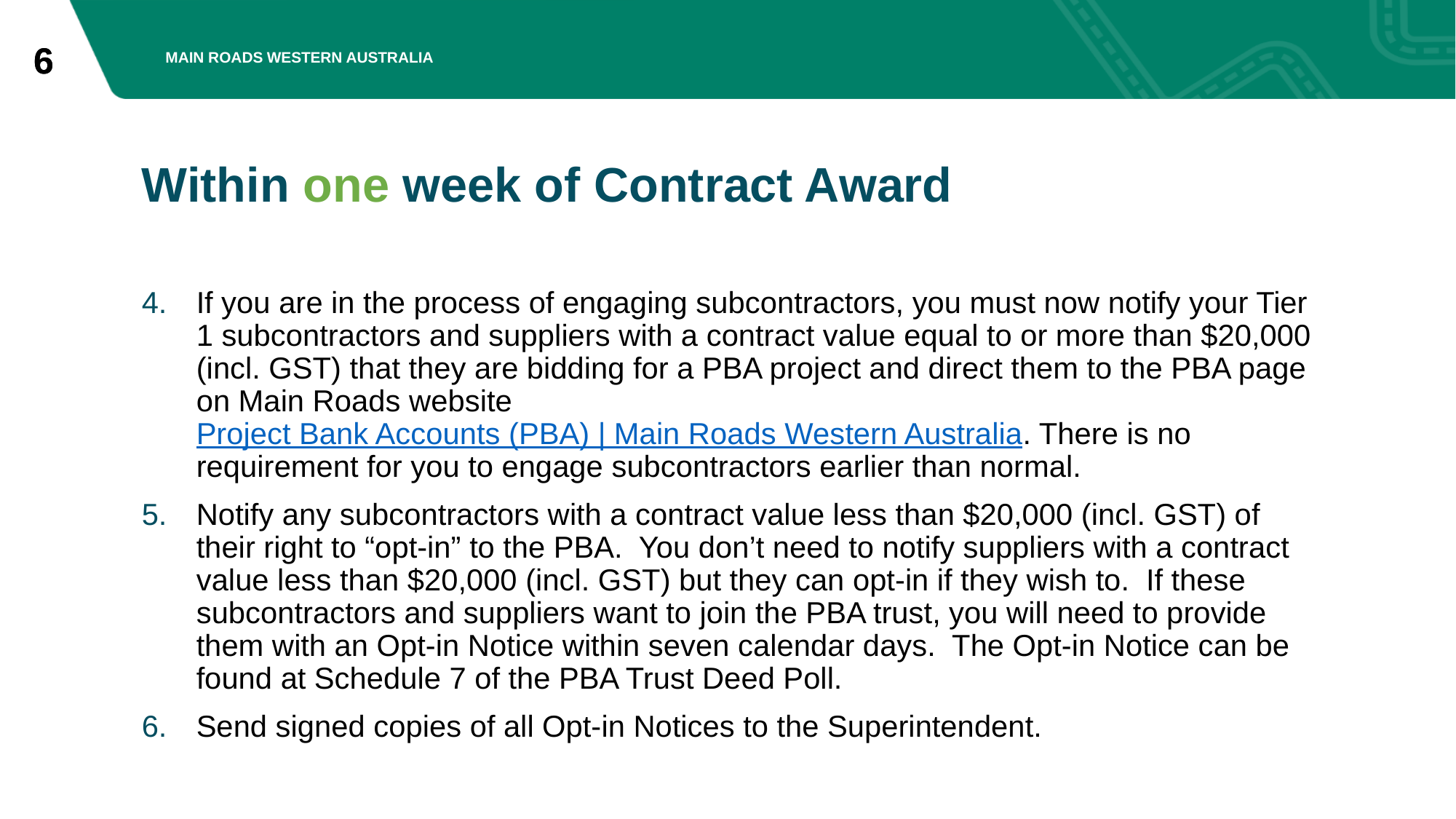

# Within one week of Contract Award
If you are in the process of engaging subcontractors, you must now notify your Tier 1 subcontractors and suppliers with a contract value equal to or more than $20,000 (incl. GST) that they are bidding for a PBA project and direct them to the PBA page on Main Roads website Project Bank Accounts (PBA) | Main Roads Western Australia. There is no requirement for you to engage subcontractors earlier than normal.
Notify any subcontractors with a contract value less than $20,000 (incl. GST) of their right to “opt-in” to the PBA.  You don’t need to notify suppliers with a contract value less than $20,000 (incl. GST) but they can opt-in if they wish to.  If these subcontractors and suppliers want to join the PBA trust, you will need to provide them with an Opt-in Notice within seven calendar days.  The Opt-in Notice can be found at Schedule 7 of the PBA Trust Deed Poll.
Send signed copies of all Opt-in Notices to the Superintendent.